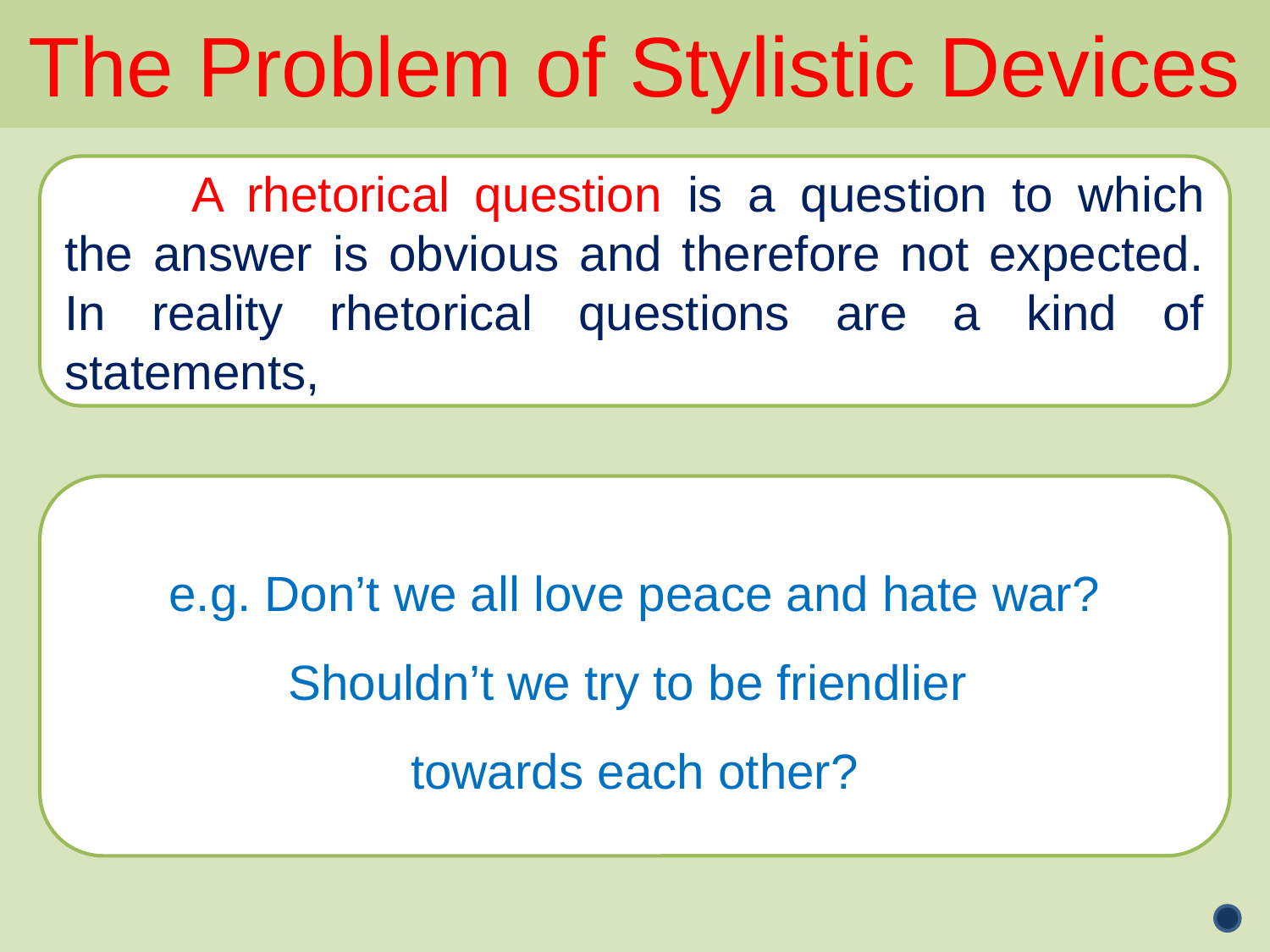

The Problem of Stylistic Devices

	A rhetorical question is a question to which the answer is obvious and therefore not expected. In reality rhetorical questions are a kind of statements,

e.g. Don’t we all love peace and hate war? Shouldn’t we try to be friendlier
towards each other?